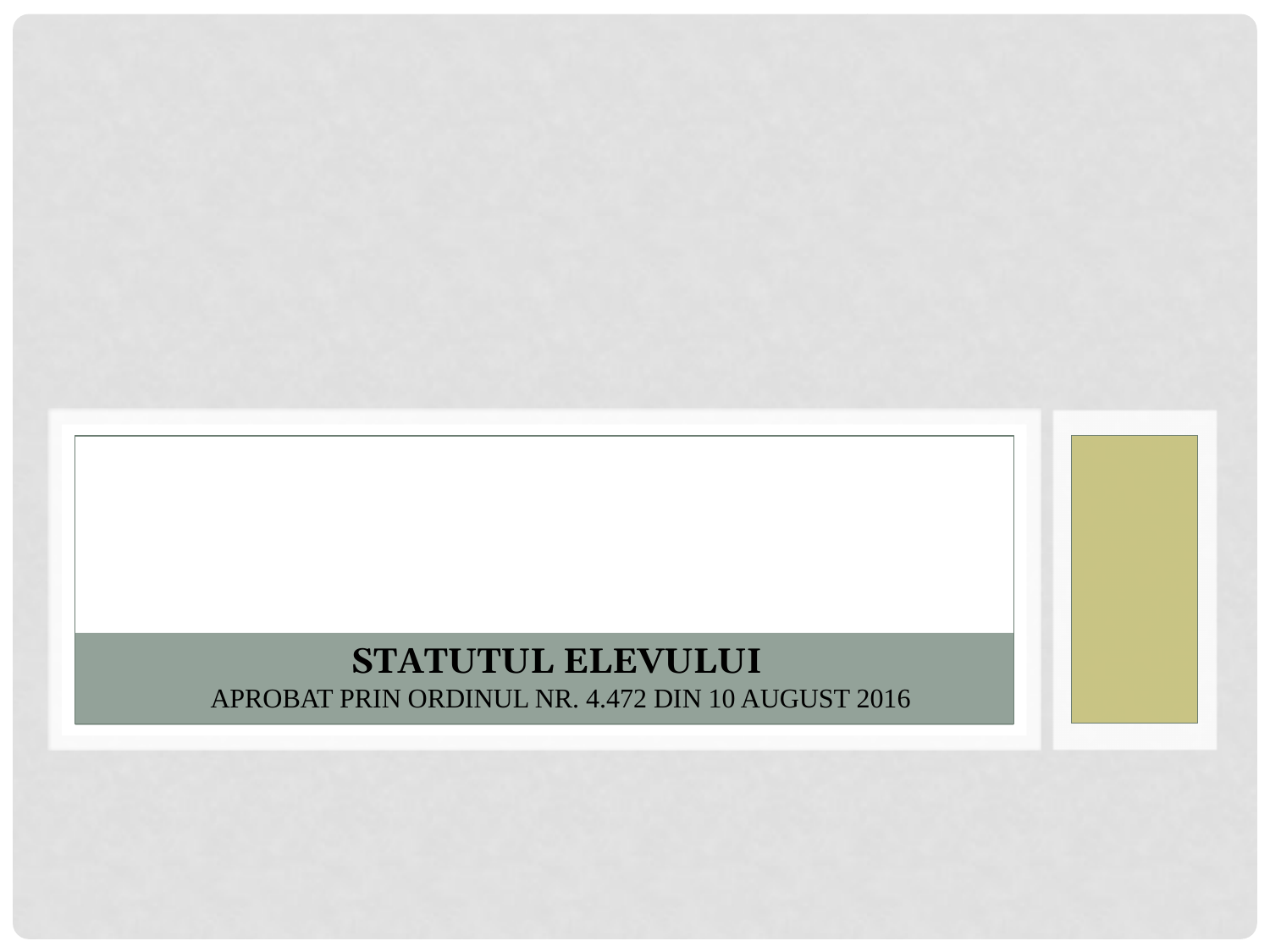

# STATUTUL ELEVULUI APROBAT PRIN ORDINUL NR. 4.472 DIN 10 AUGUST 2016